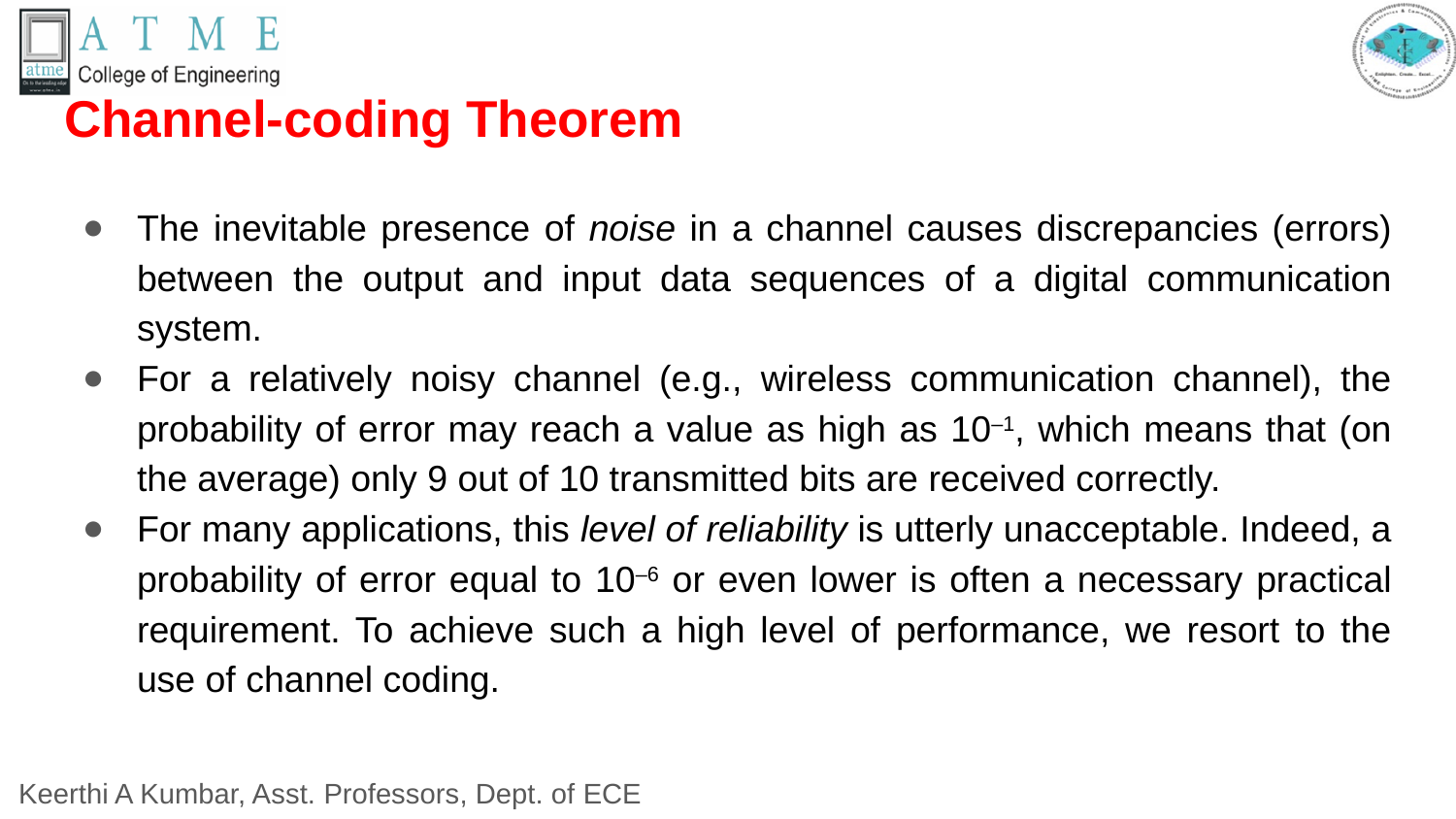

# Channel-coding Theorem
The inevitable presence of noise in a channel causes discrepancies (errors) between the output and input data sequences of a digital communication system.
For a relatively noisy channel (e.g., wireless communication channel), the probability of error may reach a value as high as 10–1, which means that (on the average) only 9 out of 10 transmitted bits are received correctly.
For many applications, this level of reliability is utterly unacceptable. Indeed, a probability of error equal to 10–6 or even lower is often a necessary practical requirement. To achieve such a high level of performance, we resort to the use of channel coding.